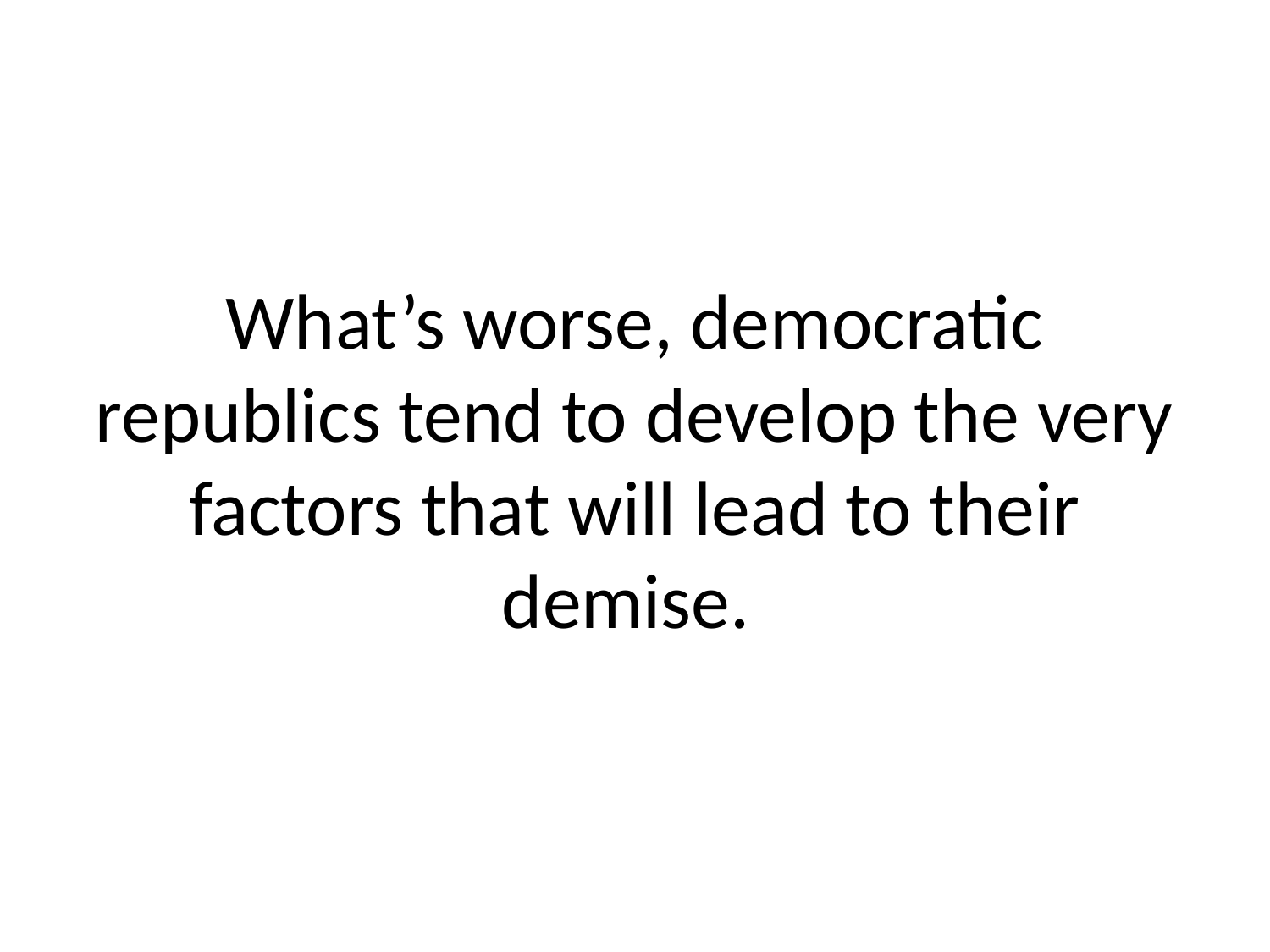

# What’s worse, democratic republics tend to develop the very factors that will lead to their demise.